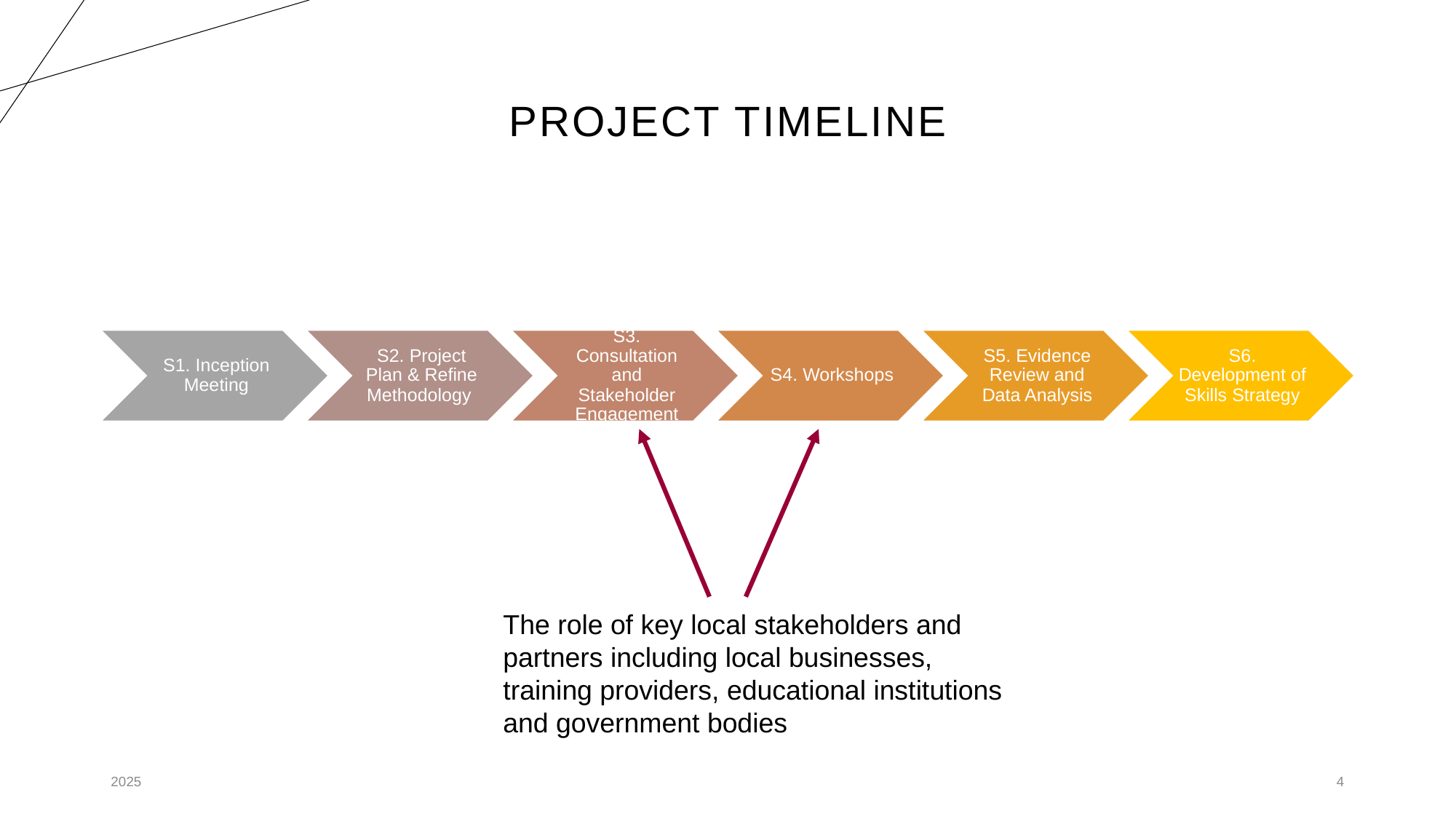

# Project Timeline
S1. Inception Meeting
S2. Project Plan & Refine Methodology
S3. Consultation and Stakeholder Engagement
S4. Workshops
S5. Evidence Review and Data Analysis
S6. Development of Skills Strategy
The role of key local stakeholders and partners including local businesses, training providers, educational institutions and government bodies
2025
4